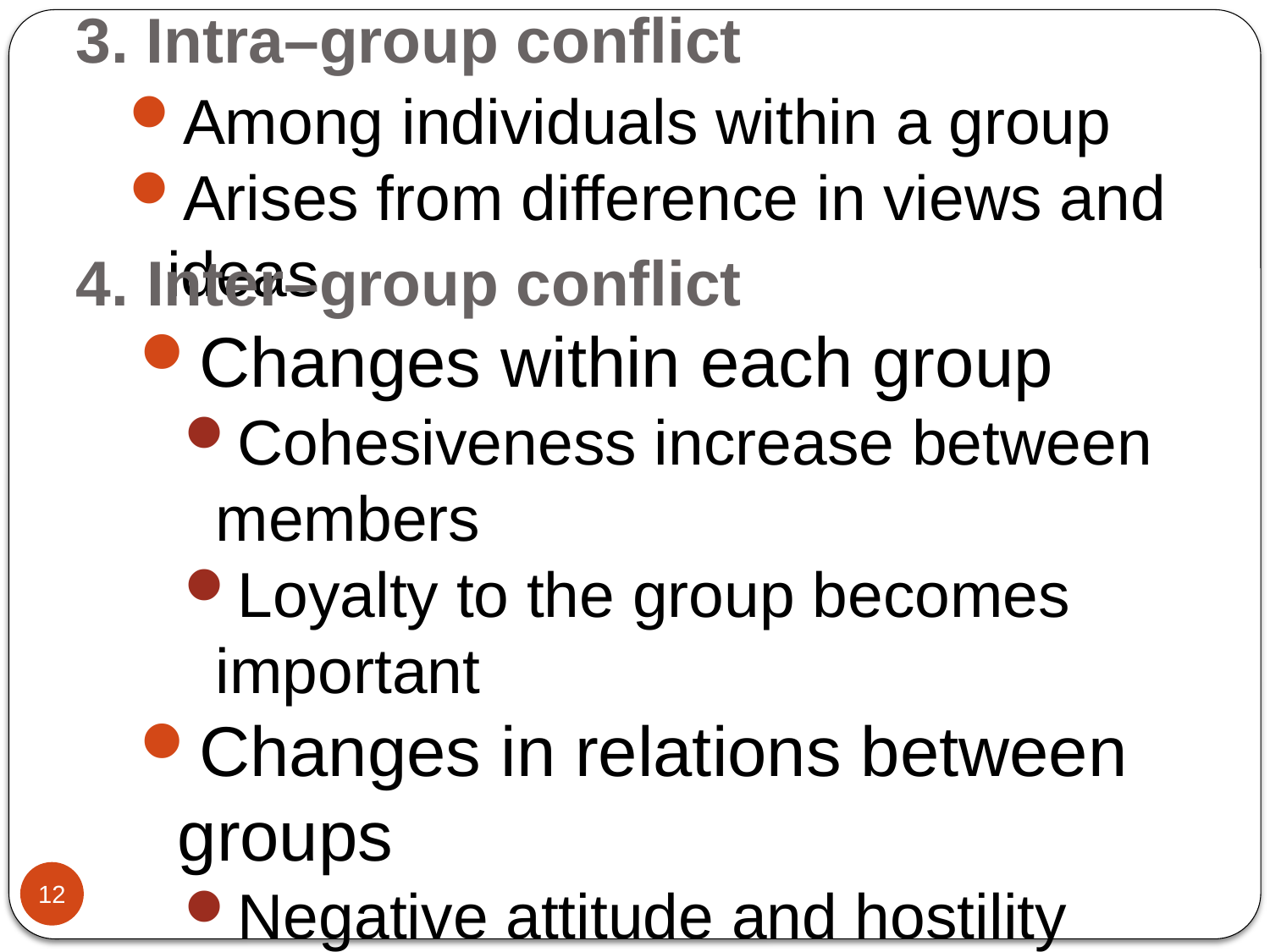

# 3. Intra–group conflict
Among individuals within a group
Arises from difference in views and ideas
4. Inter–group conflict
Changes within each group
Cohesiveness increase between members
Loyalty to the group becomes important
Changes in relations between groups
Negative attitude and hostility towards the rival
Communication between groups decreases
Close monitoring of rivals
12